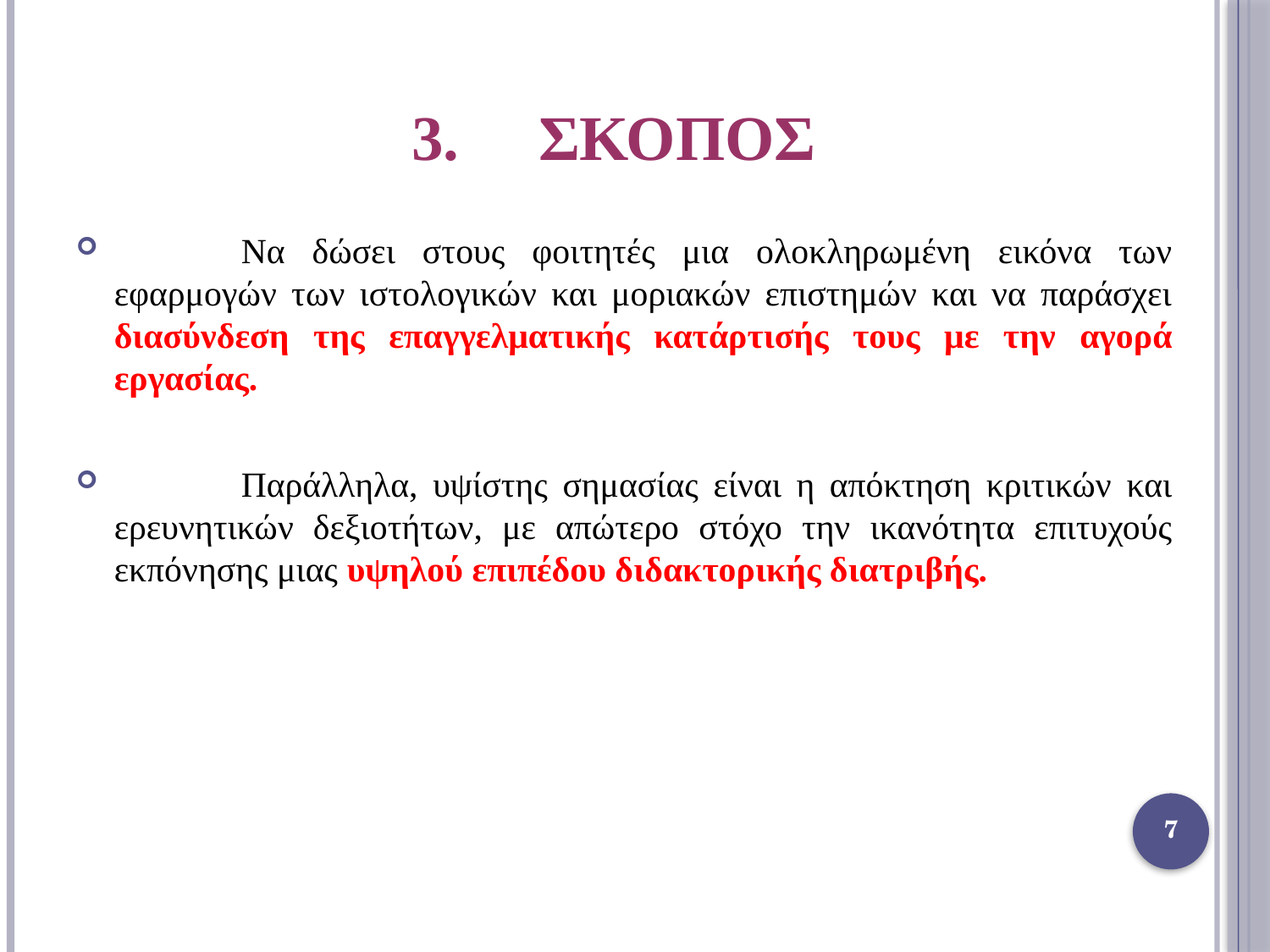

# ΣΚΟΠΟΣ
	Να δώσει στους φοιτητές μια ολοκληρωμένη εικόνα των εφαρμογών των ιστολογικών και μοριακών επιστημών και να παράσχει διασύνδεση της επαγγελματικής κατάρτισής τους με την αγορά εργασίας.

	Παράλληλα, υψίστης σημασίας είναι η απόκτηση κριτικών και ερευνητικών δεξιοτήτων, με απώτερο στόχο την ικανότητα επιτυχούς εκπόνησης μιας υψηλού επιπέδου διδακτορικής διατριβής.

7